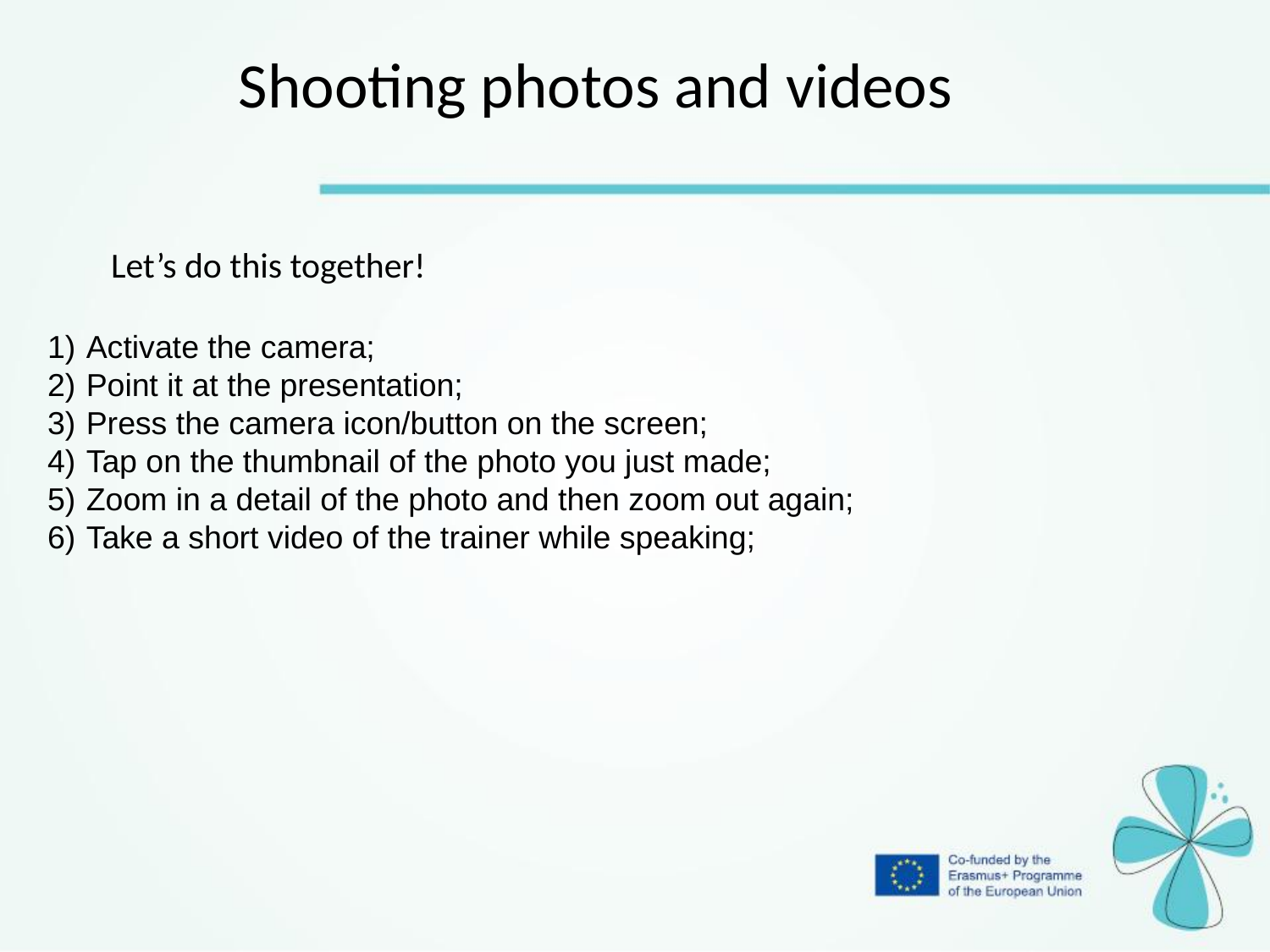

Shooting photos and videos
Let’s do this together!

 Activate the camera;
 Point it at the presentation;
 Press the camera icon/button on the screen;
 Tap on the thumbnail of the photo you just made;
 Zoom in a detail of the photo and then zoom out again;
 Take a short video of the trainer while speaking;